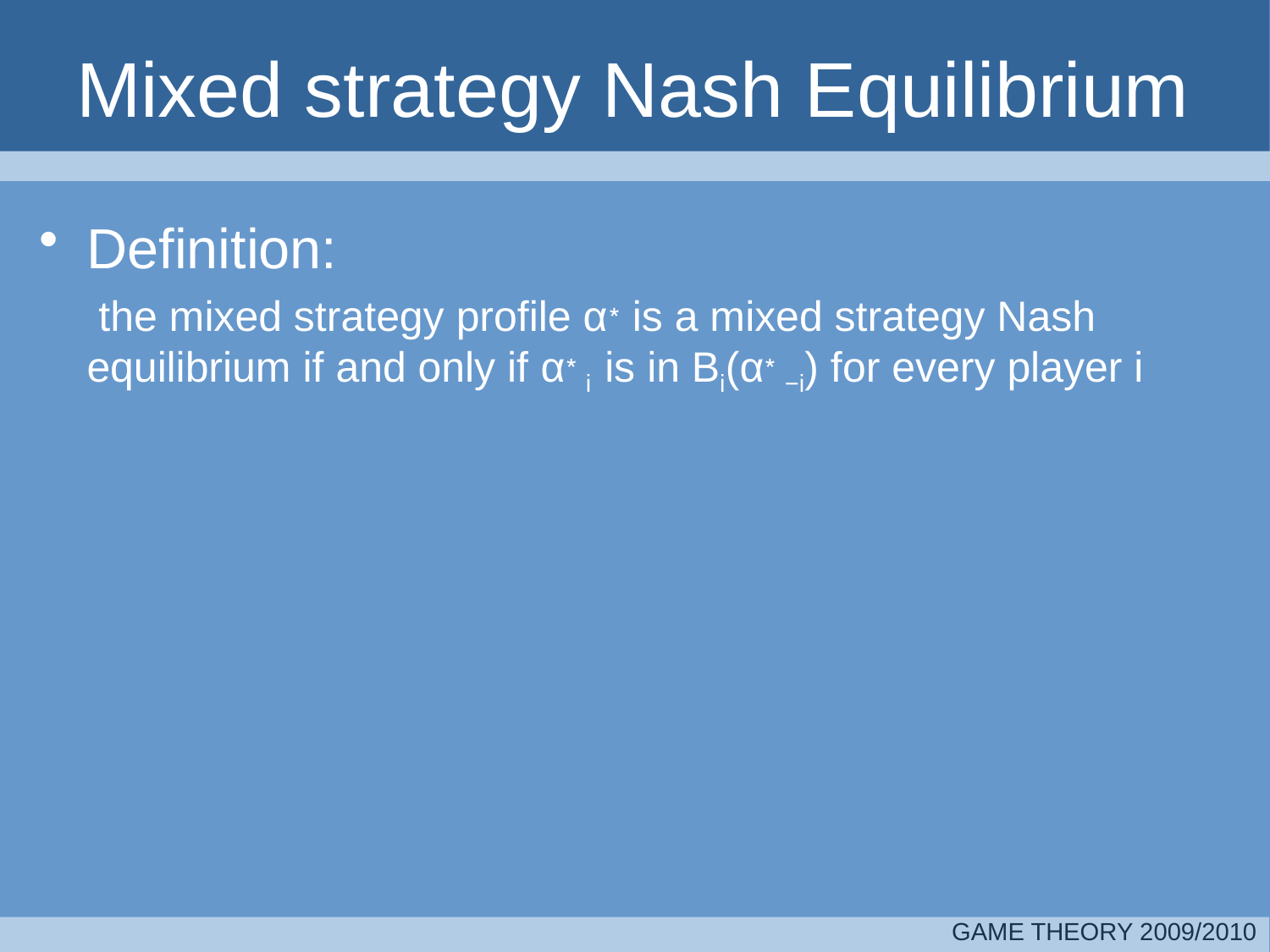

# Mixed strategy Nash Equilibrium
Definition:
	 the mixed strategy profile α∗ is a mixed strategy Nash equilibrium if and only if α∗i  is in Bi(α∗−i) for every player i
GAME THEORY 2009/2010